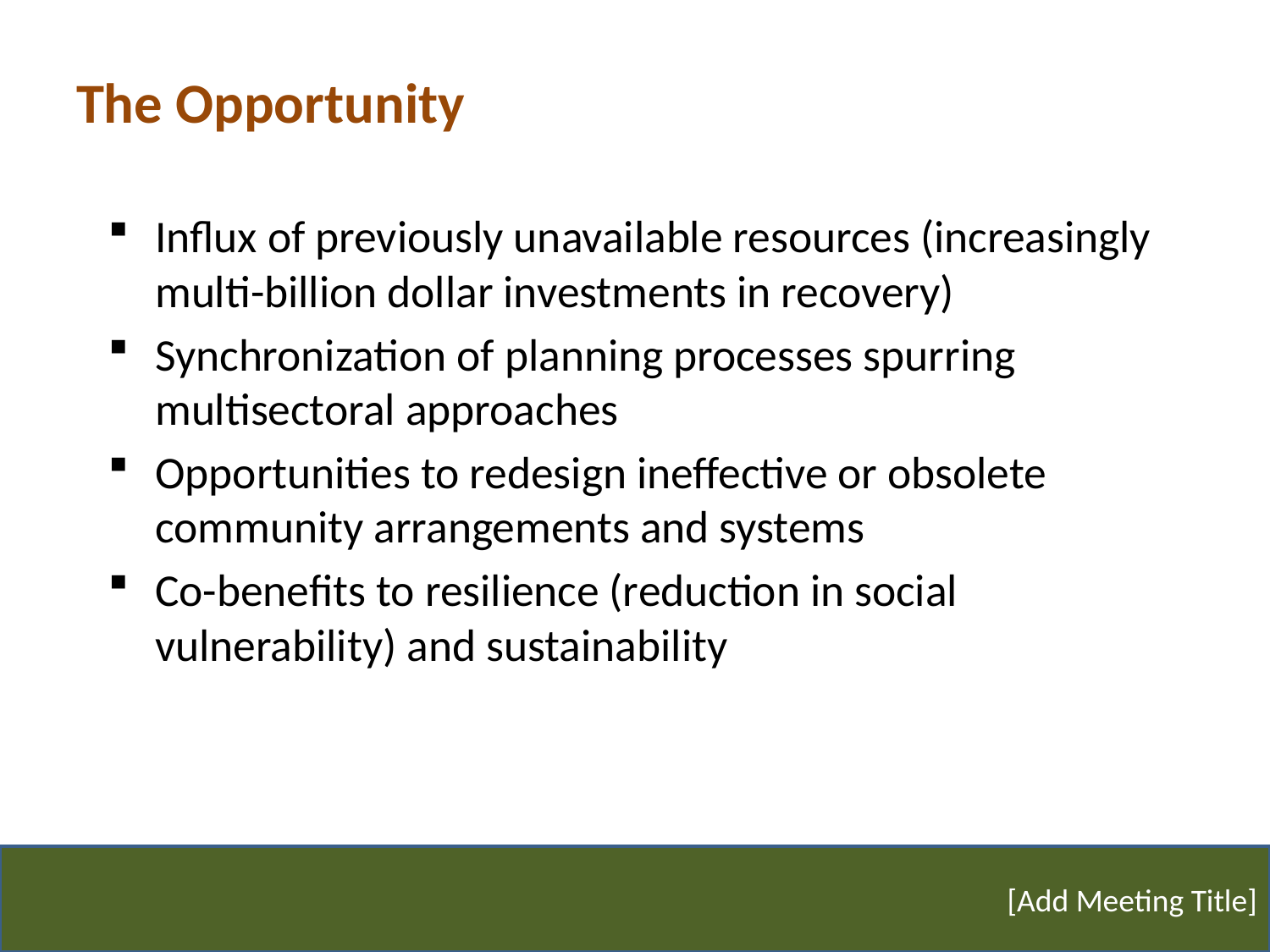

# The Opportunity
Influx of previously unavailable resources (increasingly multi-billion dollar investments in recovery)
Synchronization of planning processes spurring multisectoral approaches
Opportunities to redesign ineffective or obsolete community arrangements and systems
Co-benefits to resilience (reduction in social vulnerability) and sustainability

[Add Meeting Title]